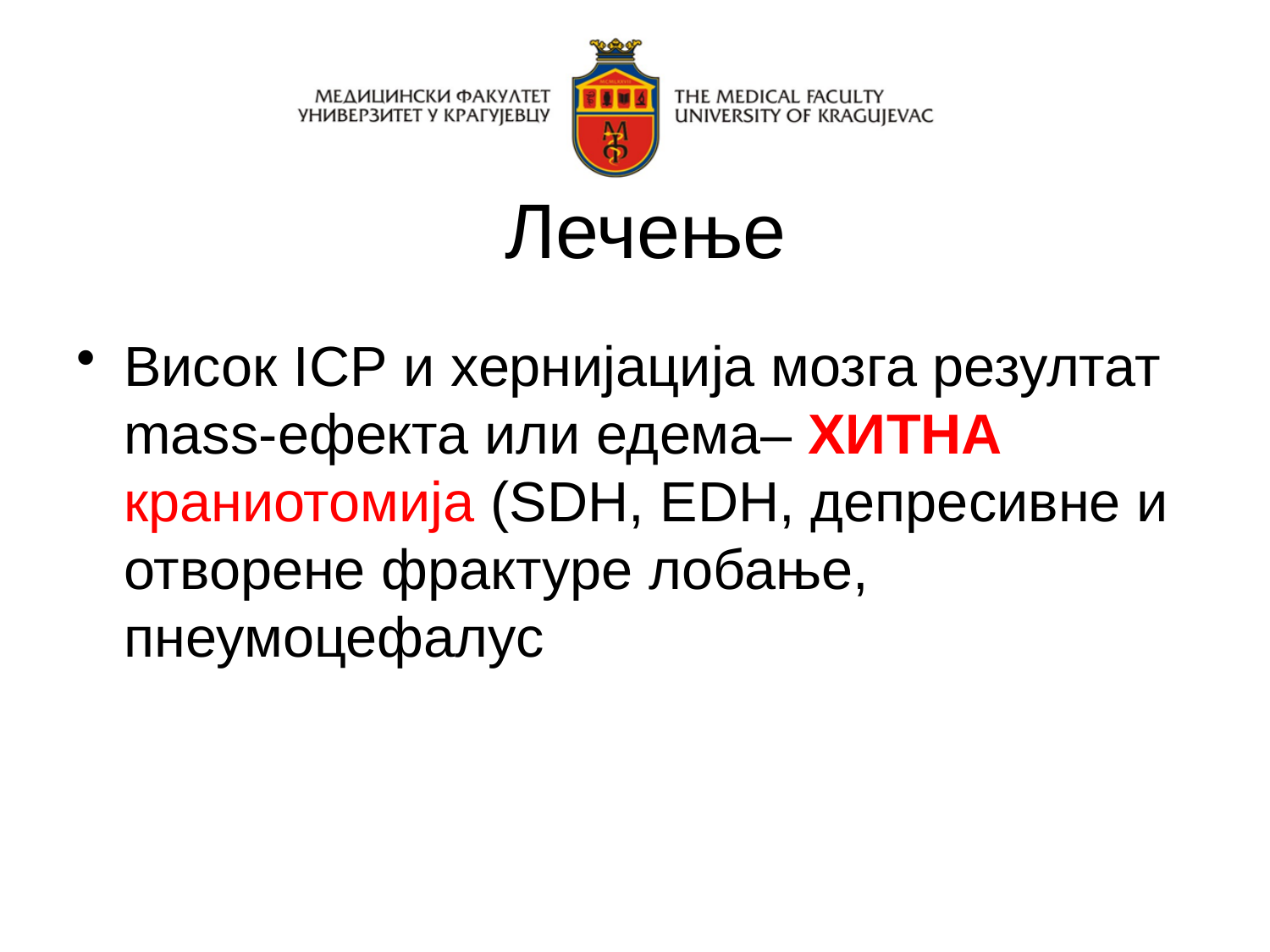

# Лечење
Висок ICP и хернијација мозга резултат mass-ефекта или едема– ХИТНА краниотомија (SDH, EDH, депресивне и отворене фрактуре лобање, пнеумоцефалус